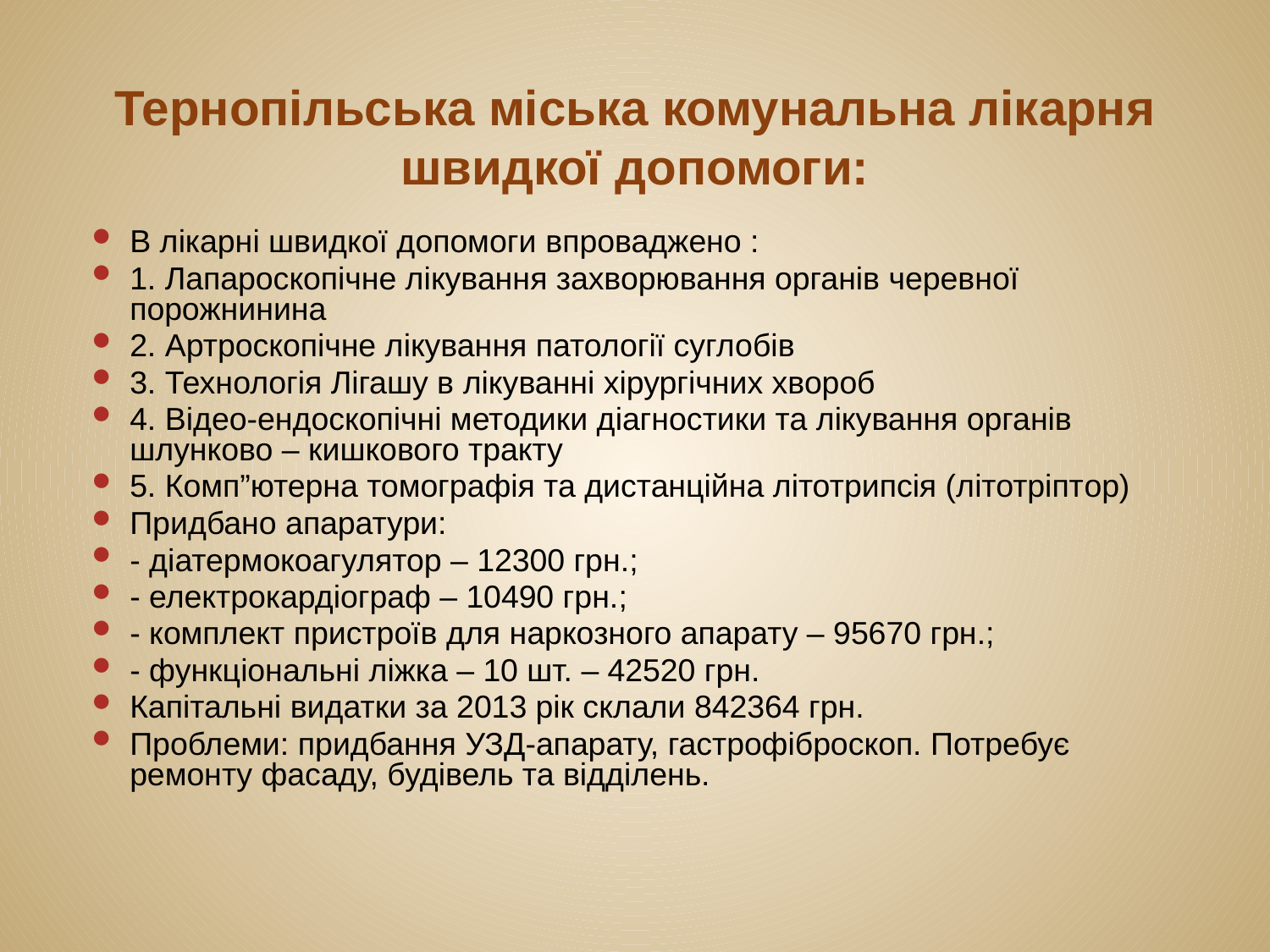

# Тернопільська міська комунальна лікарня швидкої допомоги:
В лікарні швидкої допомоги впроваджено :
1. Лапароскопічне лікування захворювання органів черевної порожнинина
2. Артроскопічне лікування патології суглобів
3. Технологія Лігашу в лікуванні хірургічних хвороб
4. Відео-ендоскопічні методики діагностики та лікування органів шлунково – кишкового тракту
5. Комп”ютерна томографія та дистанційна літотрипсія (літотріптор)
Придбано апаратури:
- діатермокоагулятор – 12300 грн.;
- електрокардіограф – 10490 грн.;
- комплект пристроїв для наркозного апарату – 95670 грн.;
- функціональні ліжка – 10 шт. – 42520 грн.
Капітальні видатки за 2013 рік склали 842364 грн.
Проблеми: придбання УЗД-апарату, гастрофіброскоп. Потребує ремонту фасаду, будівель та відділень.